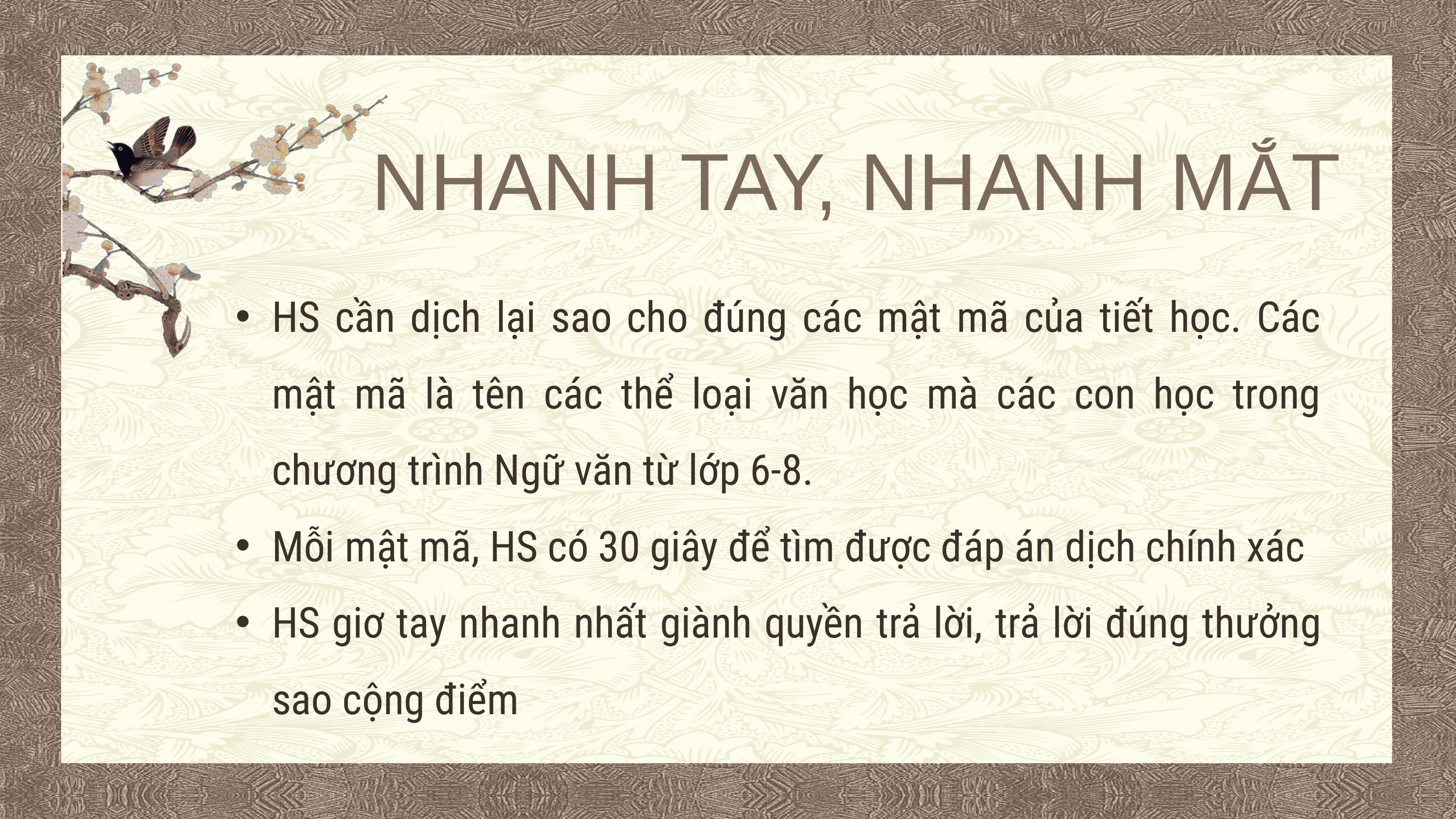

NHANH TAY, NHANH MẮT
HS cần dịch lại sao cho đúng các mật mã của tiết học. Các mật mã là tên các thể loại văn học mà các con học trong chương trình Ngữ văn từ lớp 6-8.
Mỗi mật mã, HS có 30 giây để tìm được đáp án dịch chính xác
HS giơ tay nhanh nhất giành quyền trả lời, trả lời đúng thưởng sao cộng điểm